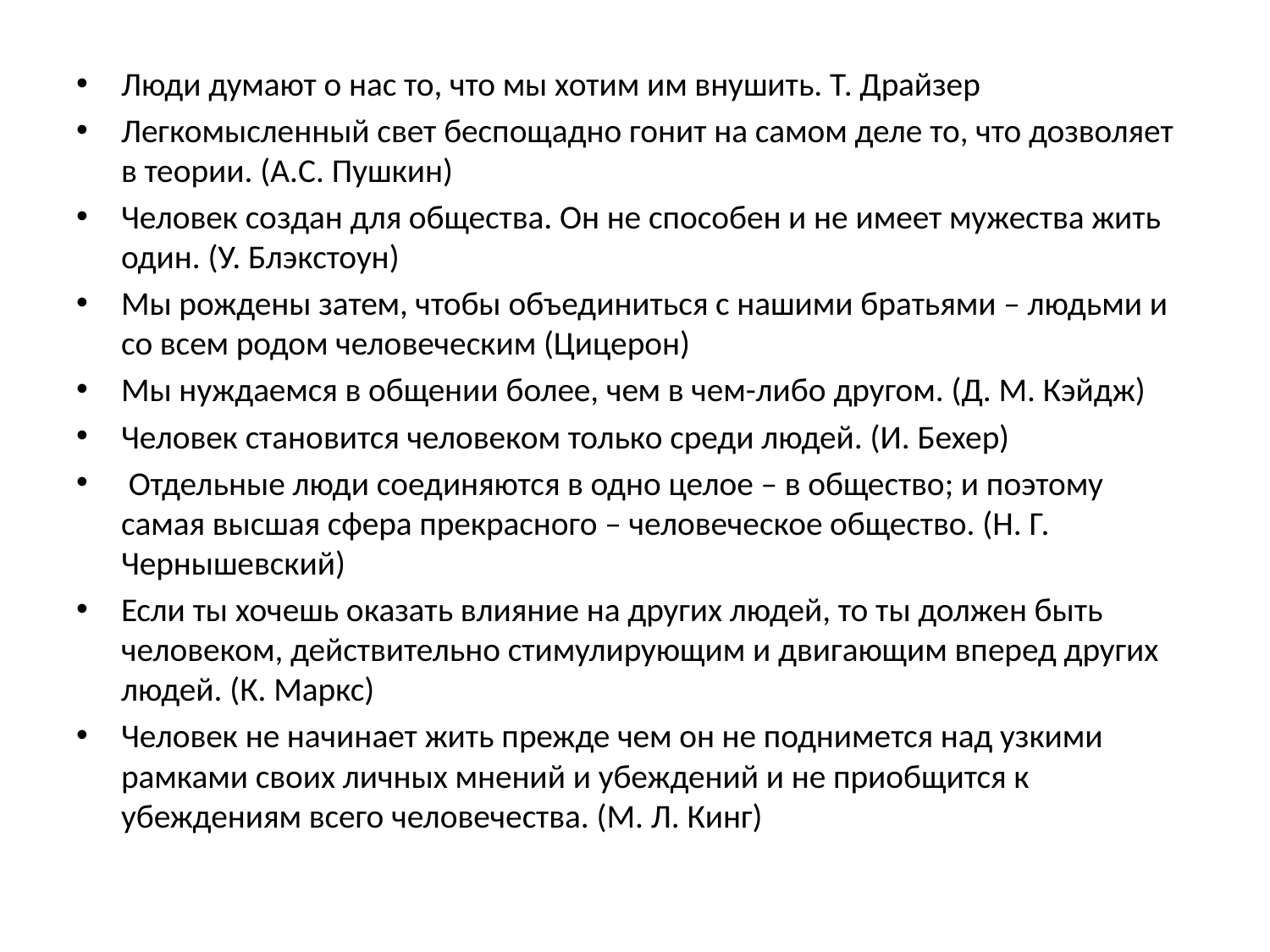

#
Люди думают о нас то, что мы хотим им внушить. Т. Драйзер
Легкомысленный свет беспощадно гонит на самом деле то, что дозволяет в теории. (А.С. Пушкин)
Человек создан для общества. Он не способен и не имеет мужества жить один. (У. Блэкстоун)
Мы рождены затем, чтобы объединиться с нашими братьями – людьми и со всем родом человеческим (Цицерон)
Мы нуждаемся в общении более, чем в чем-либо другом. (Д. М. Кэйдж)
Человек становится человеком только среди людей. (И. Бехер)
 Отдельные люди соединяются в одно целое – в общество; и поэтому самая высшая сфера прекрасного – человеческое общество. (Н. Г. Чернышевский)
Если ты хочешь оказать влияние на других людей, то ты должен быть человеком, действительно стимулирующим и двигающим вперед других людей. (К. Маркс)
Человек не начинает жить прежде чем он не поднимется над узкими рамками своих личных мнений и убеждений и не приобщится к убеждениям всего человечества. (М. Л. Кинг)